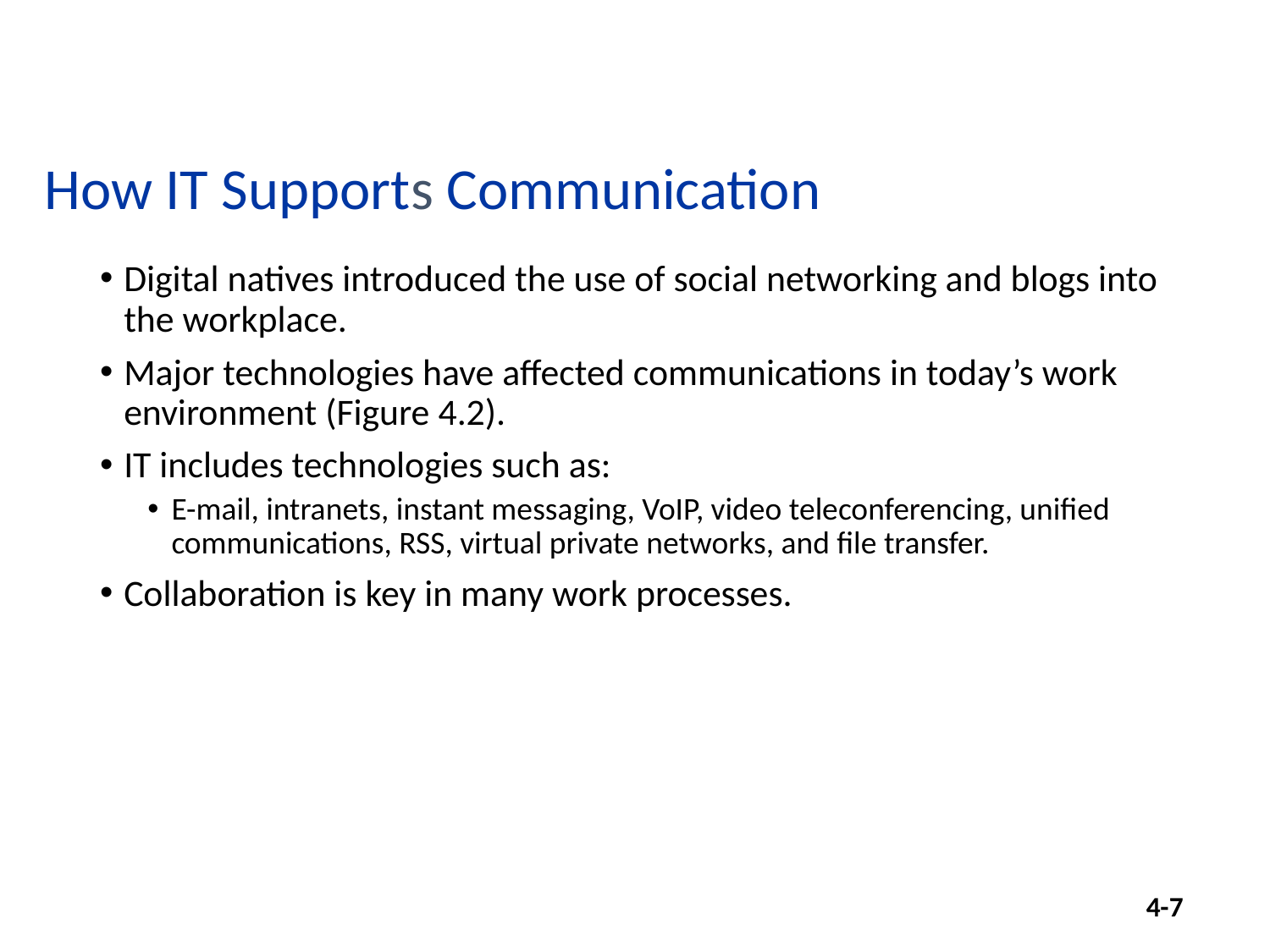

# How IT Supports Communication
Digital natives introduced the use of social networking and blogs into the workplace.
Major technologies have affected communications in today’s work environment (Figure 4.2).
IT includes technologies such as:
E-mail, intranets, instant messaging, VoIP, video teleconferencing, unified communications, RSS, virtual private networks, and file transfer.
Collaboration is key in many work processes.